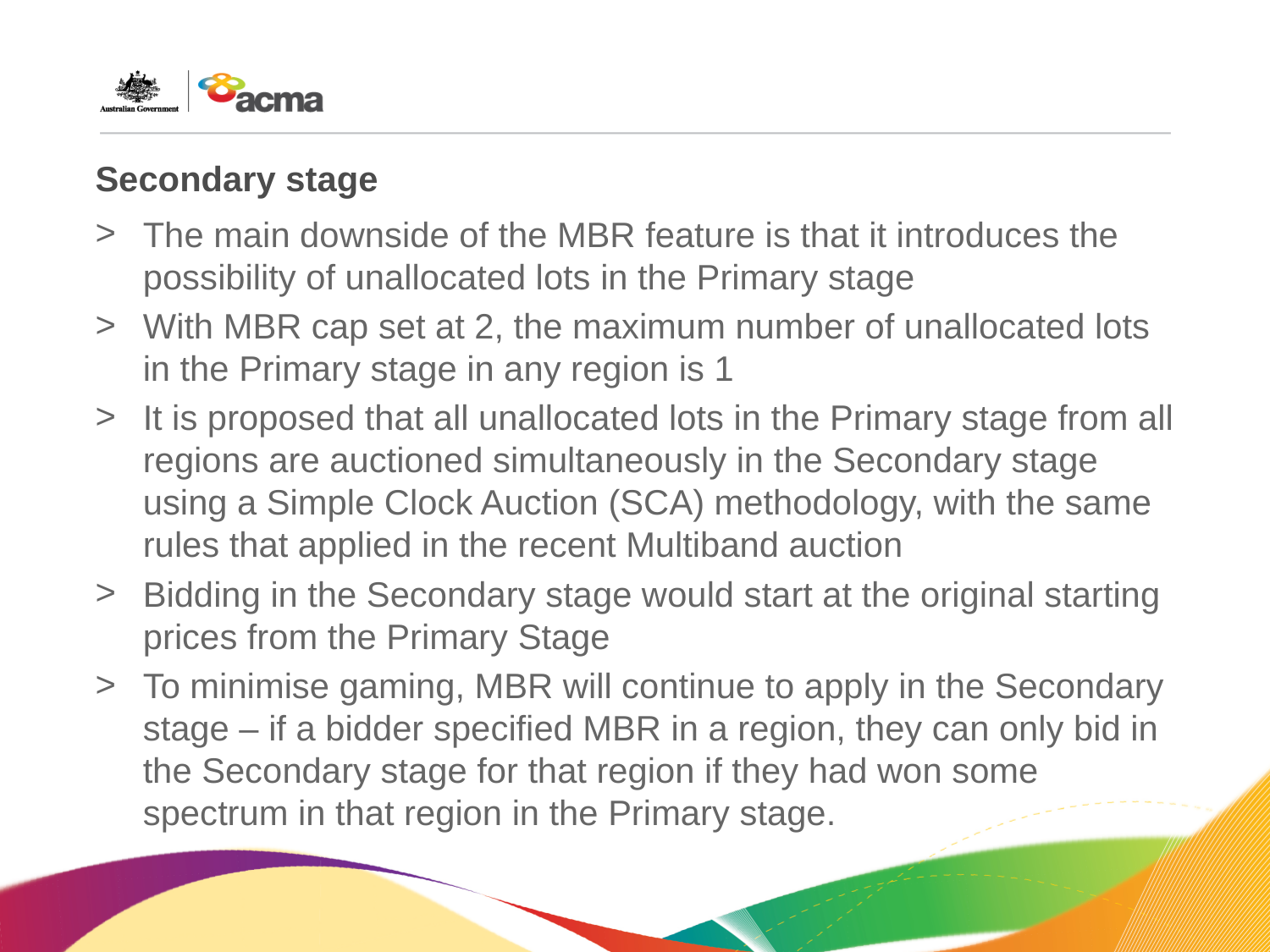

# Secondary stage
The main downside of the MBR feature is that it introduces the possibility of unallocated lots in the Primary stage
With MBR cap set at 2, the maximum number of unallocated lots in the Primary stage in any region is 1
It is proposed that all unallocated lots in the Primary stage from all regions are auctioned simultaneously in the Secondary stage using a Simple Clock Auction (SCA) methodology, with the same rules that applied in the recent Multiband auction
Bidding in the Secondary stage would start at the original starting prices from the Primary Stage
To minimise gaming, MBR will continue to apply in the Secondary stage – if a bidder specified MBR in a region, they can only bid in the Secondary stage for that region if they had won some spectrum in that region in the Primary stage.